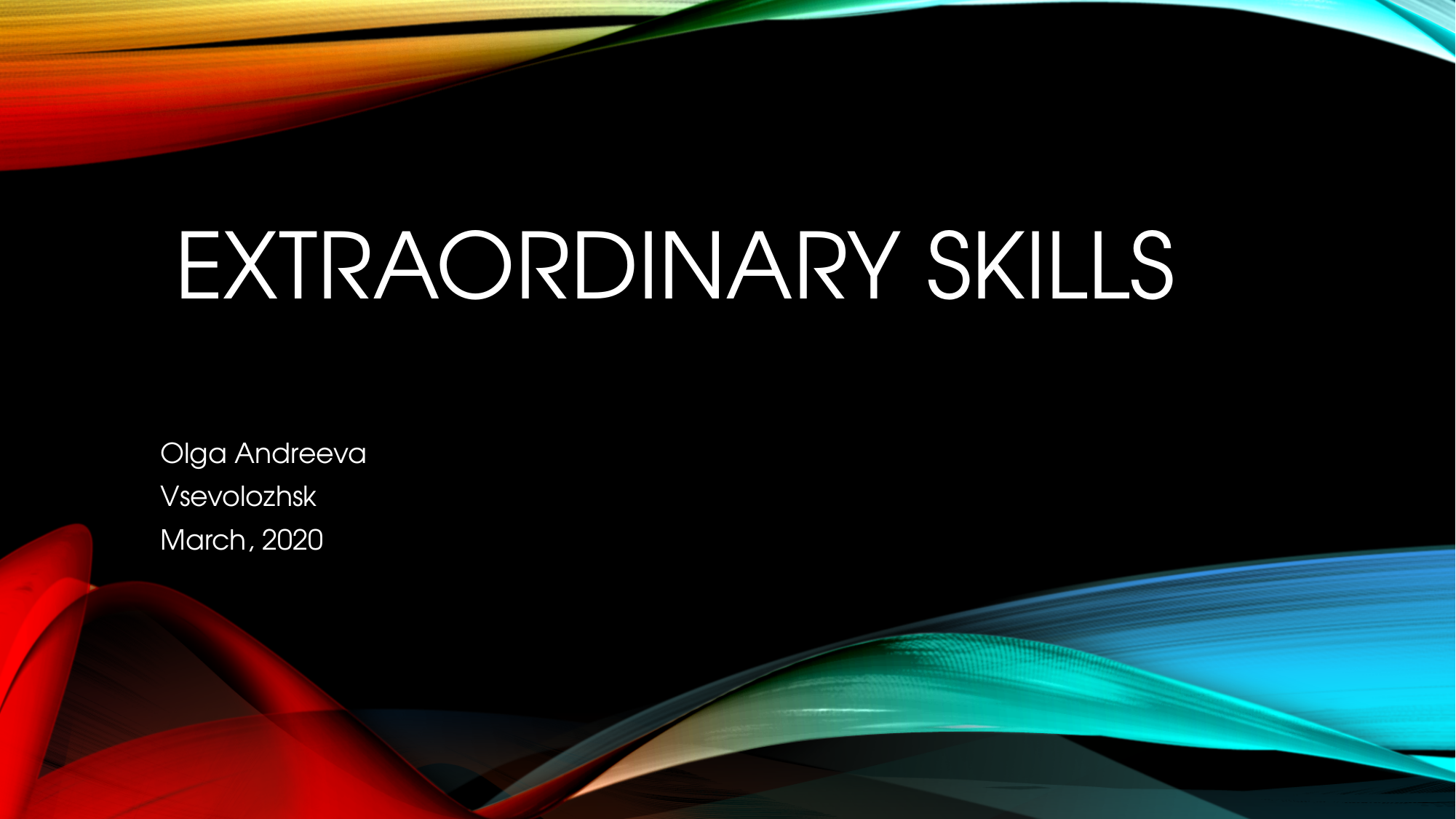

# Extraordinary skills
Olga Andreeva
Vsevolozhsk
March, 2020